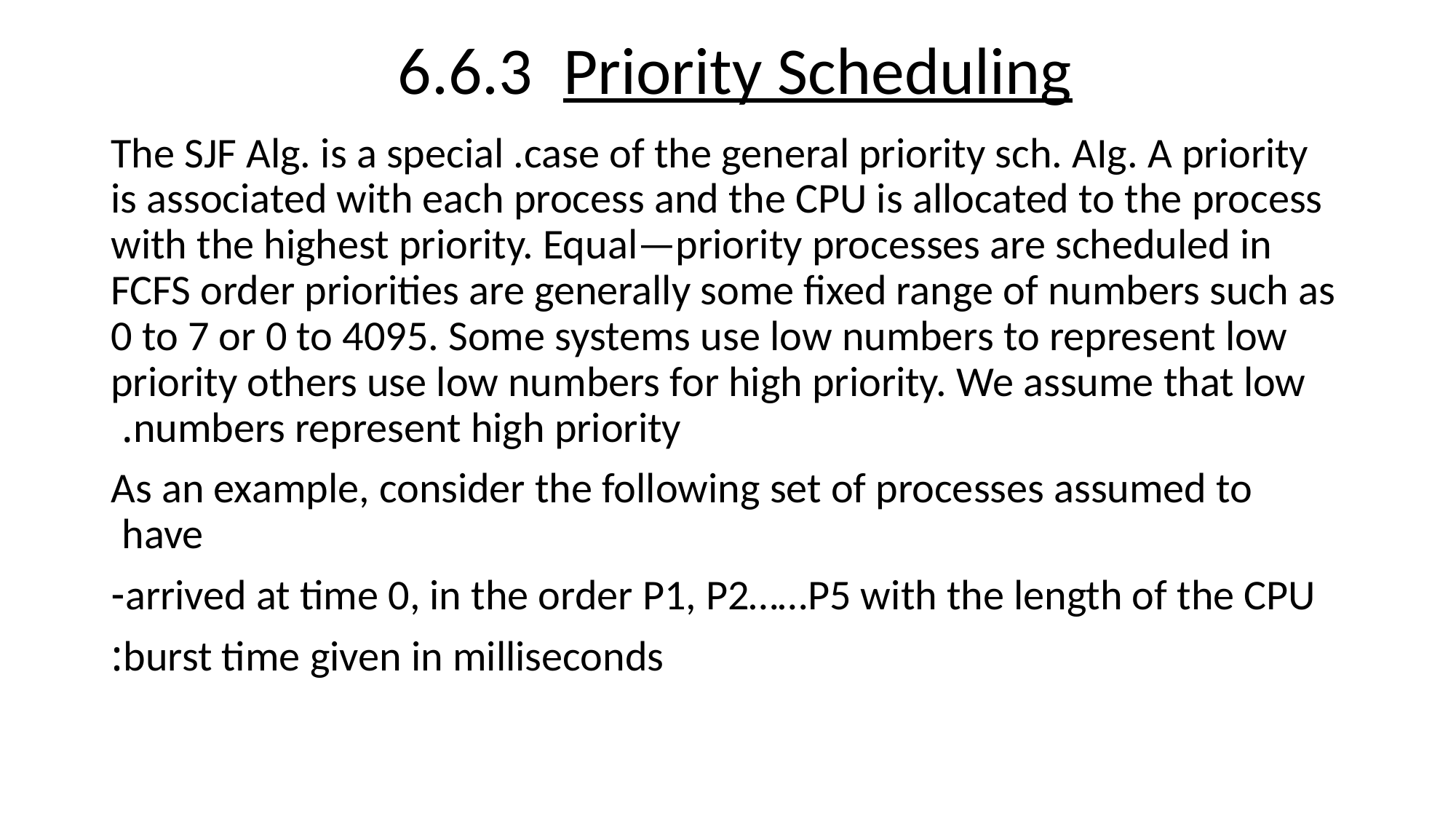

# 6.6.3  Priority Scheduling

The SJF Alg. is a special .case of the general priority sch. AIg. A priority is associated with each process and the CPU is allocated to the process with the highest priority. Equal—priority processes are scheduled in FCFS order priorities are generally some fixed range of numbers such as 0 to 7 or 0 to 4095. Some systems use low numbers to represent low priority others use low numbers for high priority. We assume that low numbers represent high priority.
As an example, consider the following set of processes assumed to have
arrived at time 0, in the order P1, P2……P5 with the length of the CPU-
 burst time given in milliseconds: